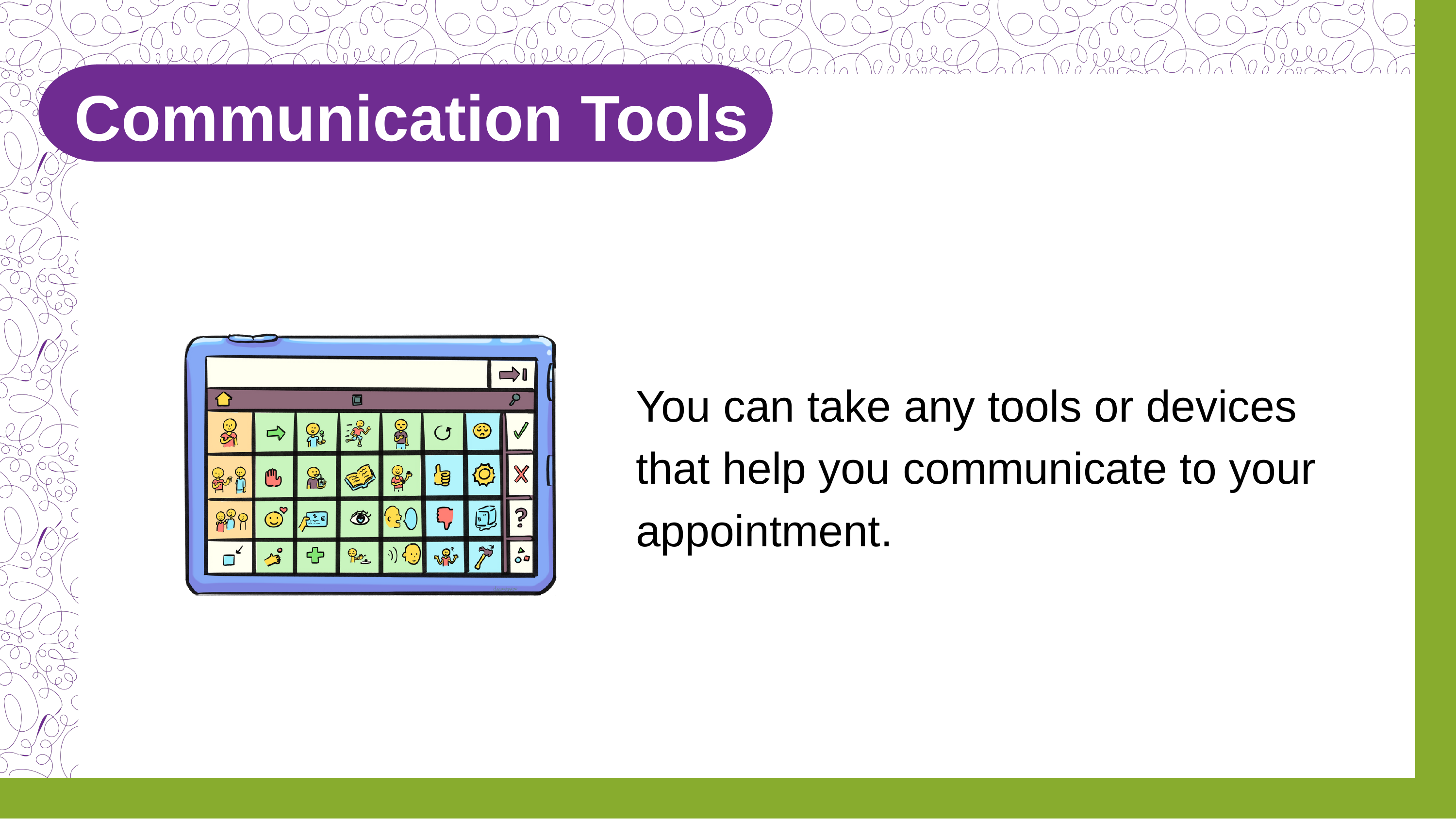

Communication Tools

You can take any tools or devices that help you communicate to your appointment.